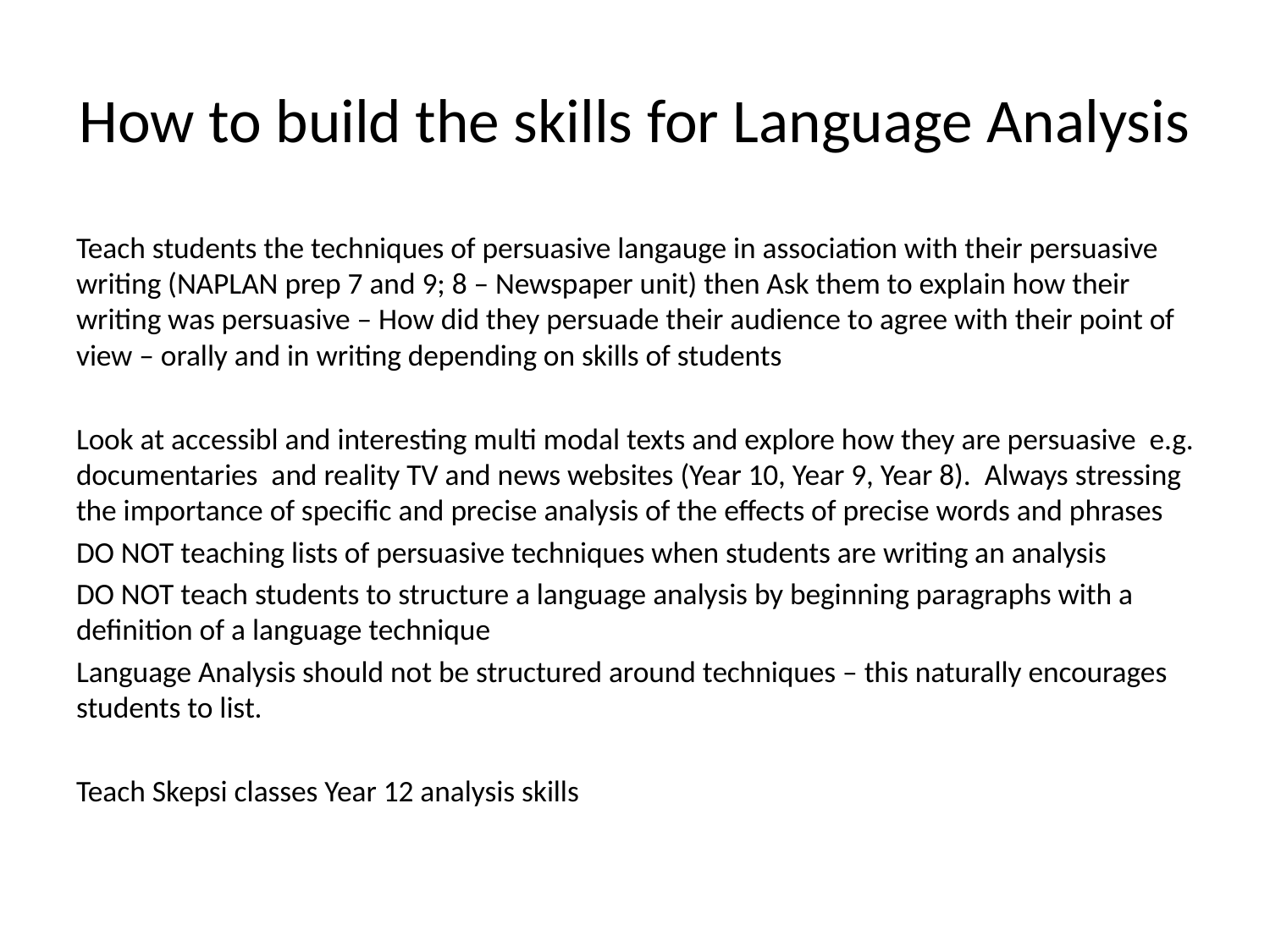

# How to build the skills for Language Analysis
Teach students the techniques of persuasive langauge in association with their persuasive writing (NAPLAN prep 7 and 9; 8 – Newspaper unit) then Ask them to explain how their writing was persuasive – How did they persuade their audience to agree with their point of view – orally and in writing depending on skills of students

Look at accessibl and interesting multi modal texts and explore how they are persuasive  e.g. documentaries  and reality TV and news websites (Year 10, Year 9, Year 8).  Always stressing the importance of specific and precise analysis of the effects of precise words and phrases
DO NOT teaching lists of persuasive techniques when students are writing an analysis
DO NOT teach students to structure a language analysis by beginning paragraphs with a definition of a language technique
Language Analysis should not be structured around techniques – this naturally encourages students to list.

Teach Skepsi classes Year 12 analysis skills